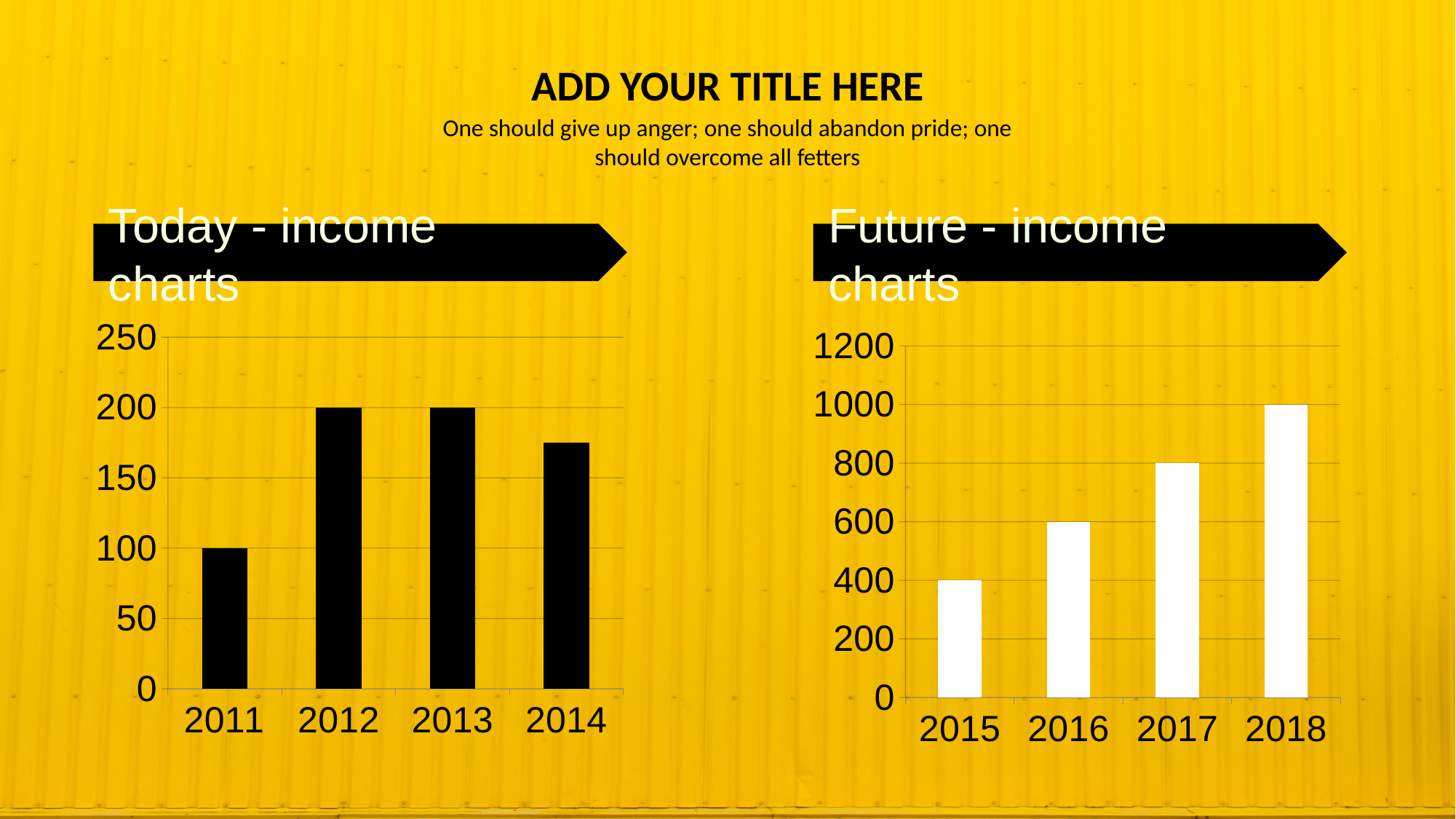

ADD YOUR TITLE HERE
One should give up anger; one should abandon pride; one should overcome all fetters

Today - income charts

Future - income charts

### Chart

| Category | Series 1 |
|---|---|
| 2011 | 100.0 |
| 2012 | 200.0 |
| 2013 | 200.0 |
| 2014 | 175.0 |

### Chart

| Category | Series 1 |
|---|---|
| 2015 | 400.0 |
| 2016 | 600.0 |
| 2017 | 800.0 |
| 2018 | 1000.0 |